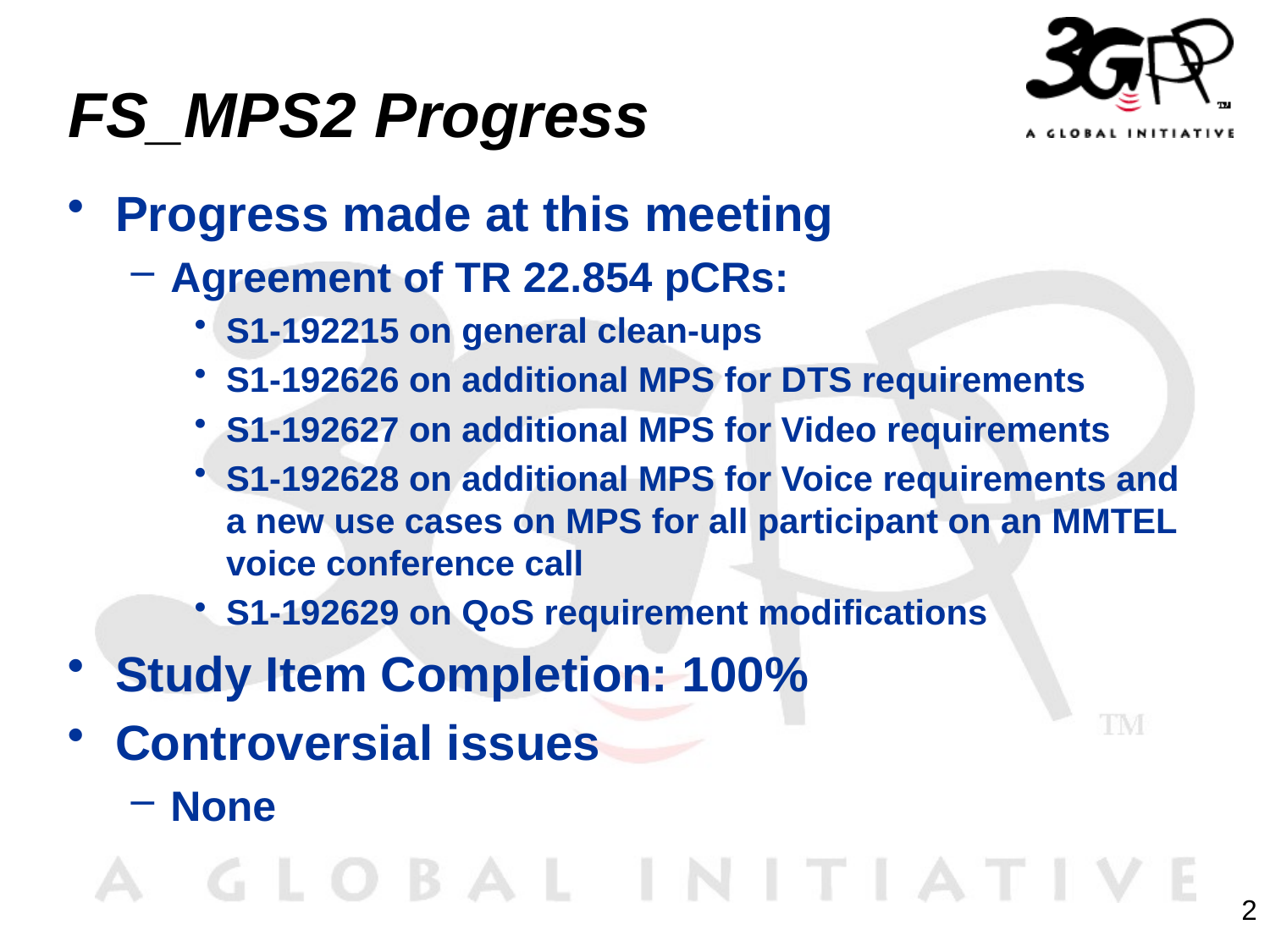

# FS_MPS2 Progress
Progress made at this meeting
Agreement of TR 22.854 pCRs:
S1-192215 on general clean-ups
S1-192626 on additional MPS for DTS requirements
S1-192627 on additional MPS for Video requirements
S1-192628 on additional MPS for Voice requirements and a new use cases on MPS for all participant on an MMTEL voice conference call
S1-192629 on QoS requirement modifications
Study Item Completion: 100%
Controversial issues
None
2